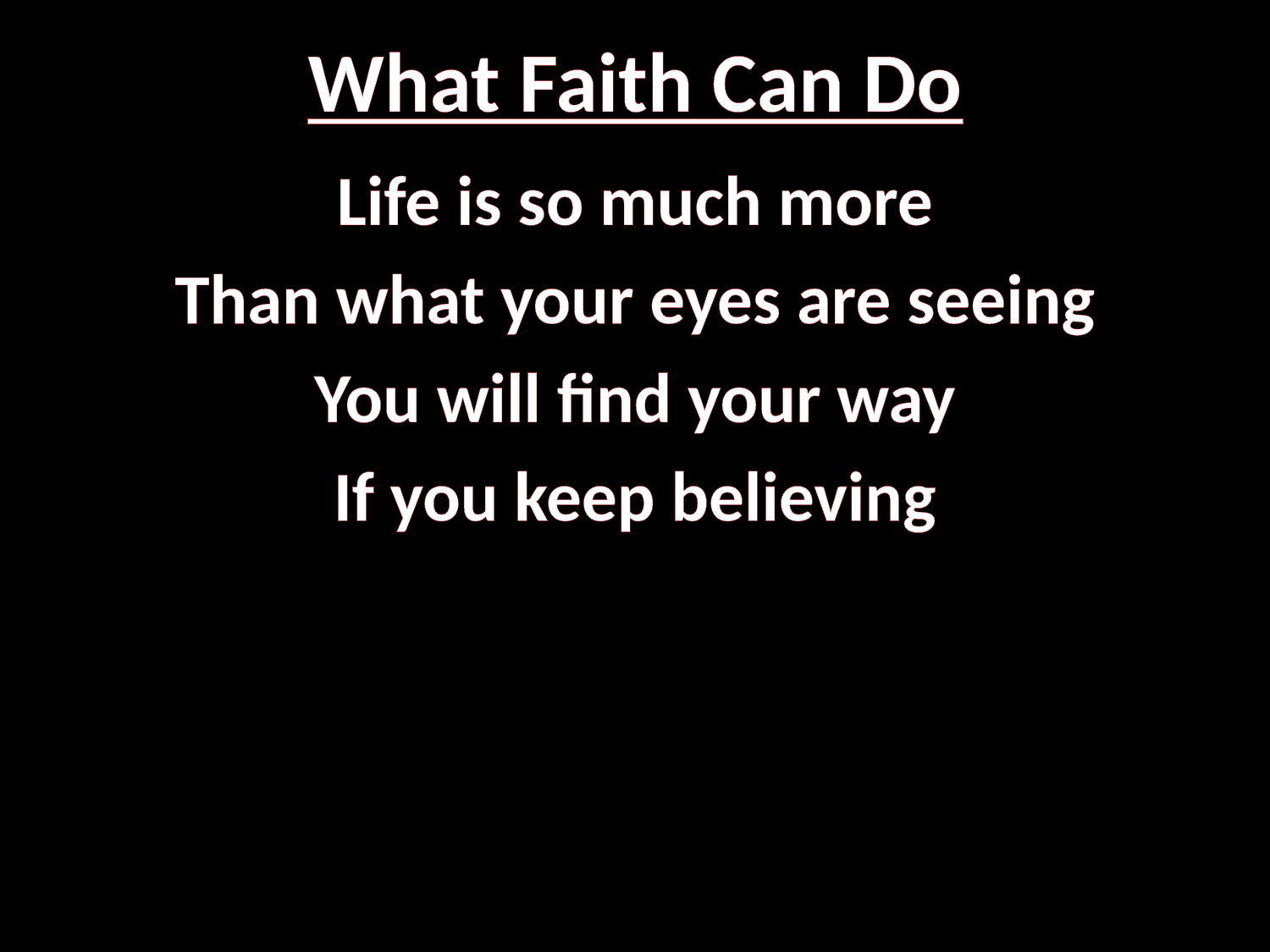

# What Faith Can Do
Life is so much more
Than what your eyes are seeing
You will find your way
If you keep believing